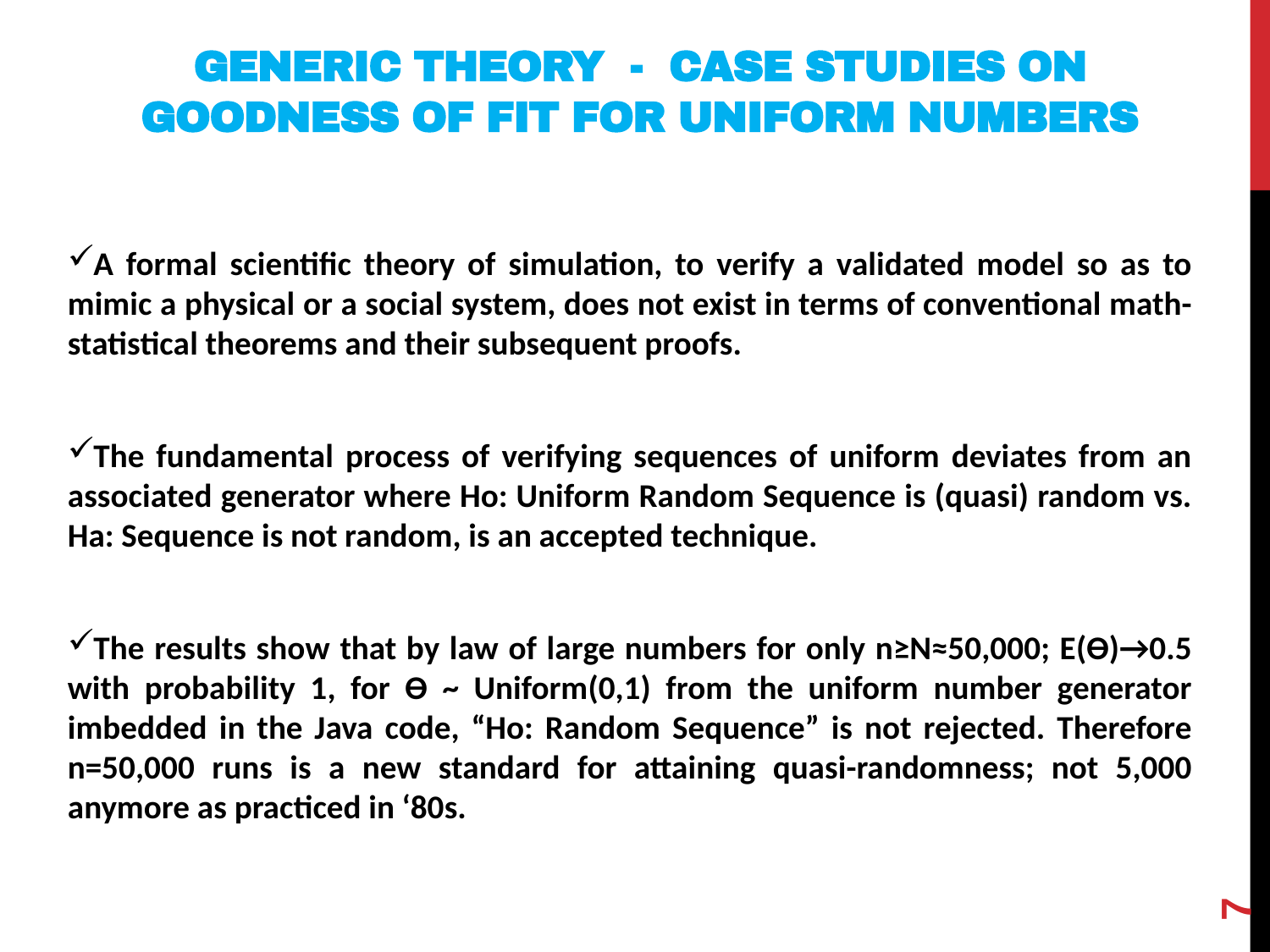

# GENERIC THEORY  -  CASE STUDIES ON GOODNESS OF FIT FOR UNIFORM NUMBERS
A formal scientific theory of simulation, to verify a validated model so as to mimic a physical or a social system, does not exist in terms of conventional math-statistical theorems and their subsequent proofs.

The fundamental process of verifying sequences of uniform deviates from an associated generator where Ho: Uniform Random Sequence is (quasi) random vs. Ha: Sequence is not random, is an accepted technique.

The results show that by law of large numbers for only n≥N≈50,000; E(Ө)→0.5 with probability 1, for Ө ~ Uniform(0,1) from the uniform number generator imbedded in the Java code, “Ho: Random Sequence” is not rejected. Therefore n=50,000 runs is a new standard for attaining quasi-randomness; not 5,000 anymore as practiced in ‘80s.
7